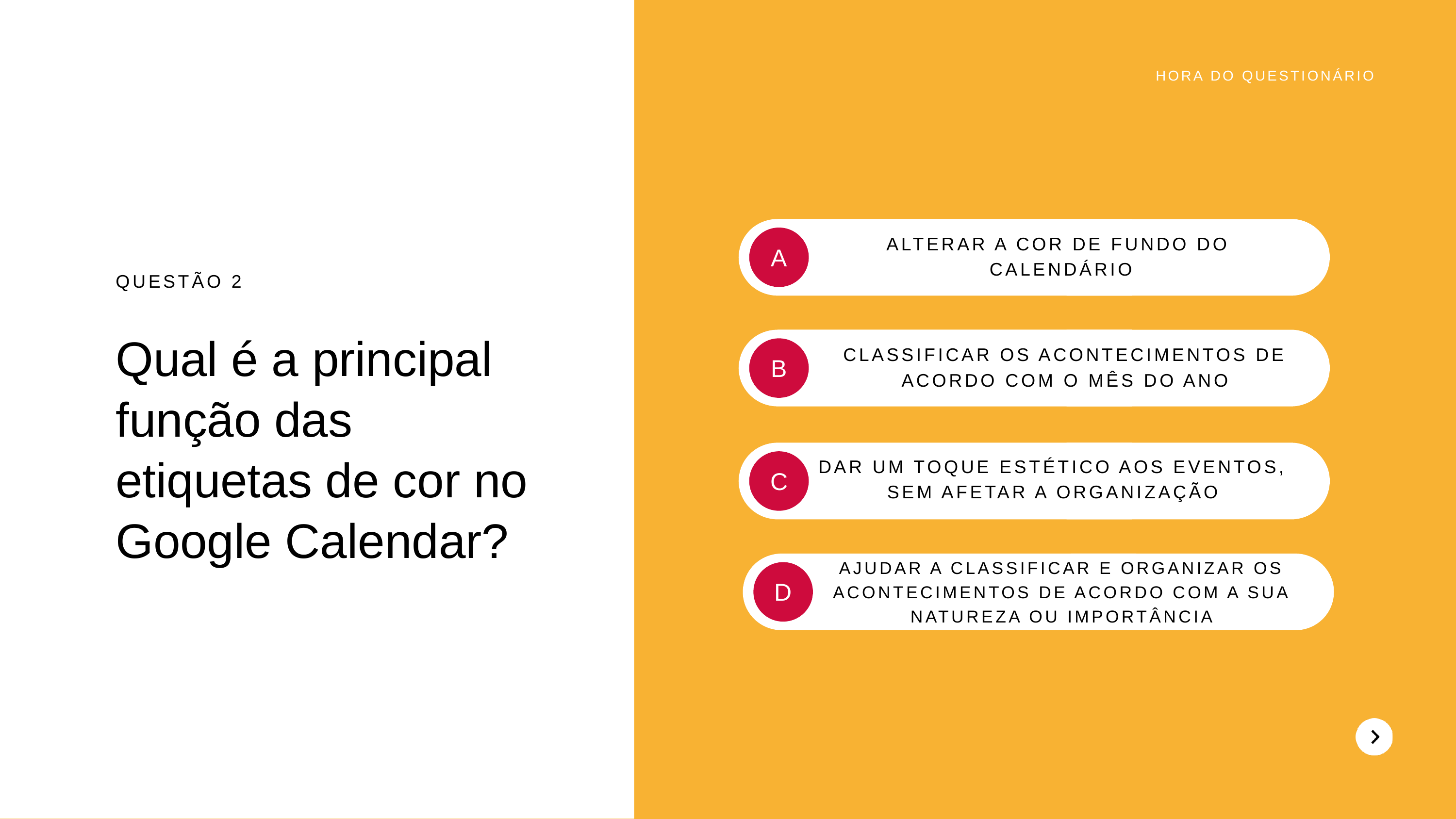

HORA DO QUESTIONÁRIO

ALTERAR A COR DE FUNDO DO
CALENDÁRIO
A
QUESTÃO 2
Qual é a principal função das etiquetas de cor no Google Calendar?

CLASSIFICAR OS ACONTECIMENTOS DE ACORDO COM O MÊS DO ANO
B

DAR UM TOQUE ESTÉTICO AOS EVENTOS, SEM AFETAR A ORGANIZAÇÃO
C

AJUDAR A CLASSIFICAR E ORGANIZAR OS ACONTECIMENTOS DE ACORDO COM A SUA NATUREZA OU IMPORTÂNCIA

D